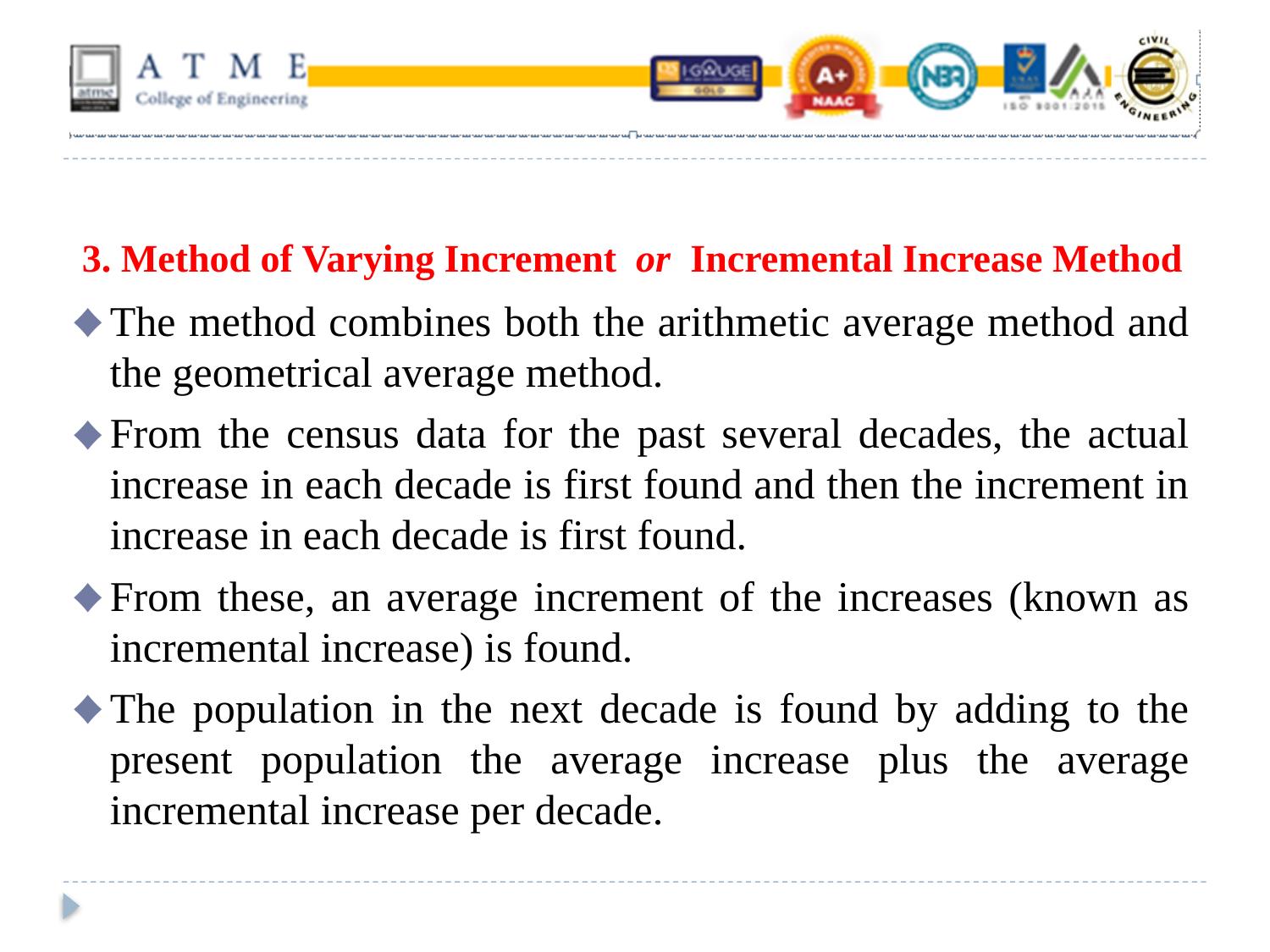

# 3. Method of Varying Increment  or  Incremental Increase Method
The method combines both the arithmetic average method and the geometrical average method.
From the census data for the past several decades, the actual increase in each decade is first found and then the increment in increase in each decade is first found.
From these, an average increment of the increases (known as incremental increase) is found.
The population in the next decade is found by adding to the present population the average increase plus the average incremental increase per decade.